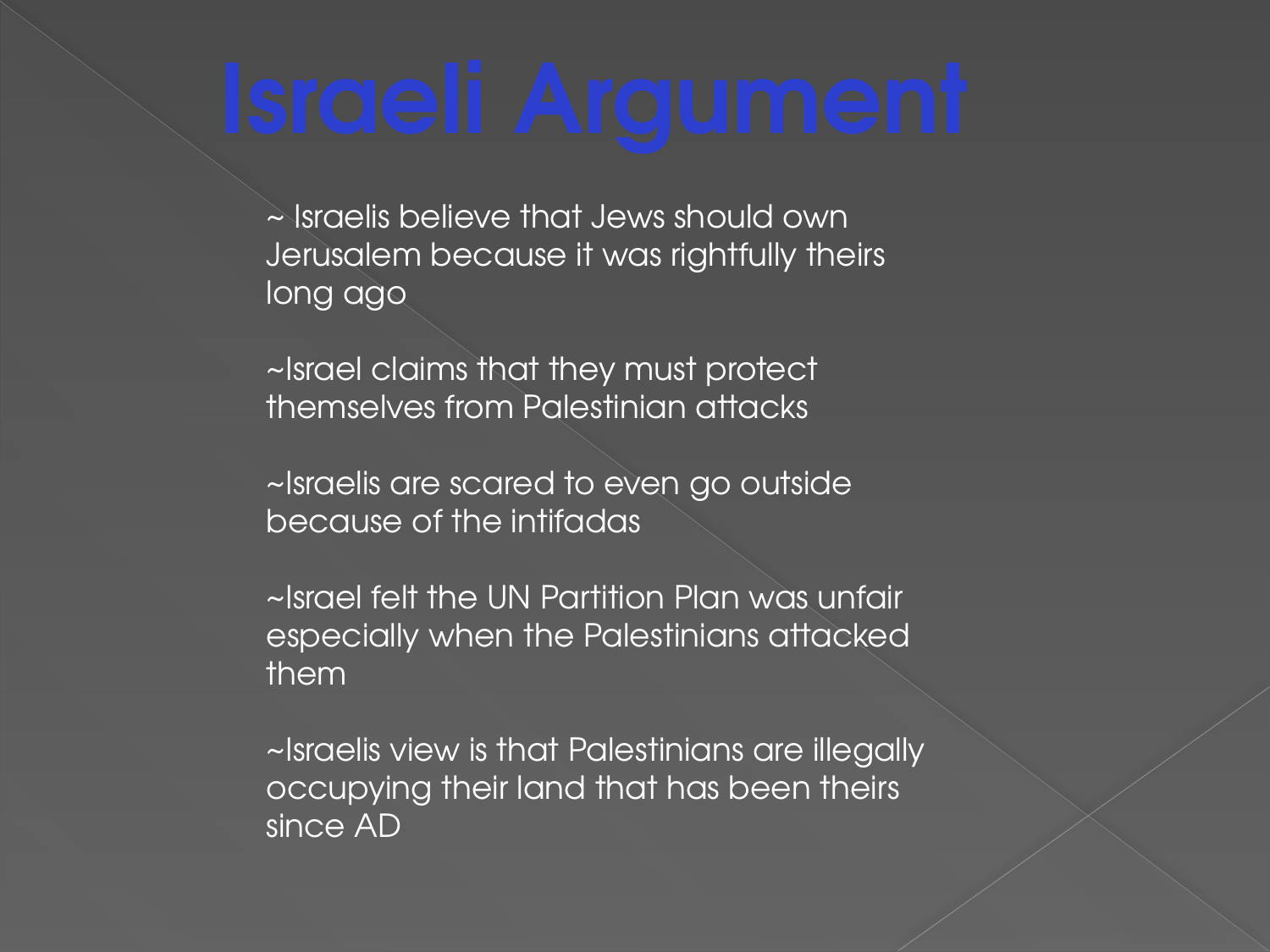

Israeli Argument
~ Israelis believe that Jews should own Jerusalem because it was rightfully theirs long ago

~Israel claims that they must protect themselves from Palestinian attacks

~Israelis are scared to even go outside because of the intifadas

~Israel felt the UN Partition Plan was unfair especially when the Palestinians attacked them

~Israelis view is that Palestinians are illegally occupying their land that has been theirs since AD